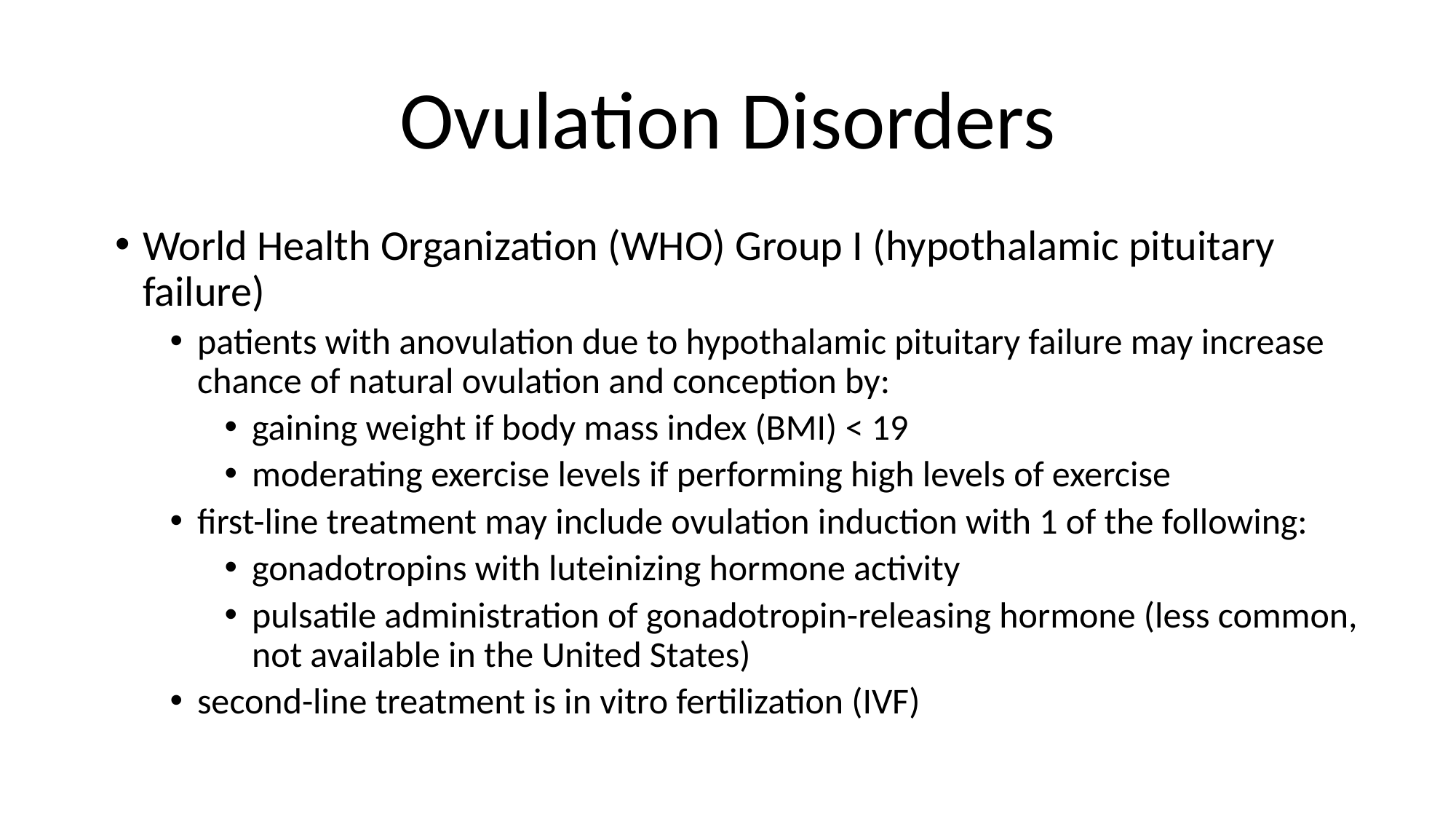

# Ovulation Disorders
World Health Organization (WHO) Group I (hypothalamic pituitary failure)
patients with anovulation due to hypothalamic pituitary failure may increase chance of natural ovulation and conception by:
gaining weight if body mass index (BMI) < 19
moderating exercise levels if performing high levels of exercise
first-line treatment may include ovulation induction with 1 of the following:
gonadotropins with luteinizing hormone activity
pulsatile administration of gonadotropin-releasing hormone (less common, not available in the United States)
second-line treatment is in vitro fertilization (IVF)